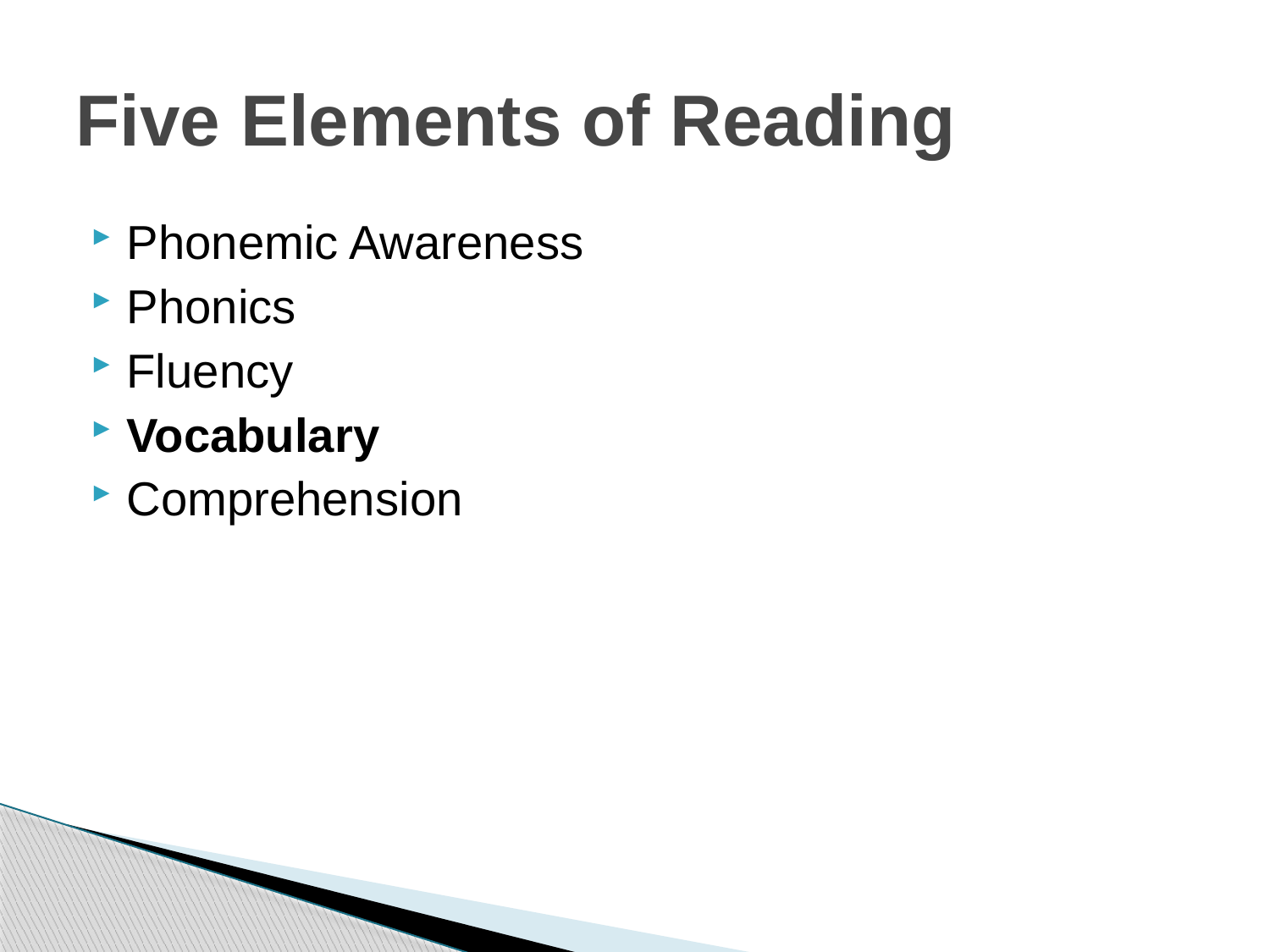

# Five Elements of Reading
Phonemic Awareness
Phonics
Fluency
Vocabulary
Comprehension